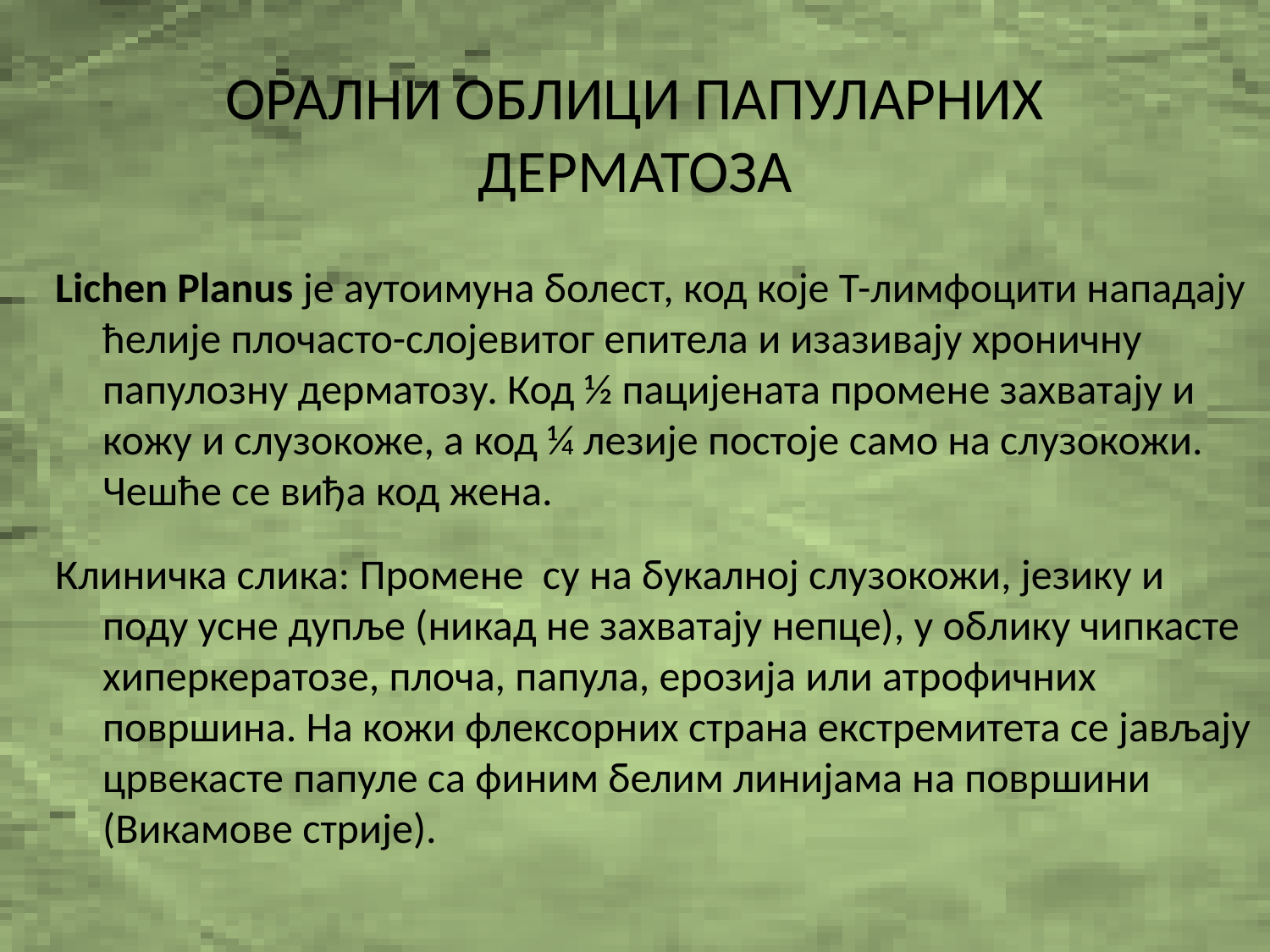

# ОРАЛНИ ОБЛИЦИ ПАПУЛАРНИХ ДЕРМАТОЗА
Lichen Planus је аутоимуна болест, код које Т-лимфоцити нападају ћелије плочасто-слојевитог епитела и изазивају хроничну папулозну дерматозу. Код ½ пацијената промене захватају и кожу и слузокоже, а код ¼ лезије постоје само на слузокожи. Чешће се виђа код жена.

Клиничка слика: Промене  су на букалној слузокожи, језику и поду усне дупље (никад не захватају непце), у облику чипкасте хиперкератозе, плоча, папула, ерозија или атрофичних површина. На кожи флексорних страна екстремитета се јављају црвекасте папуле са финим белим линијама на површини (Викамове стрије).